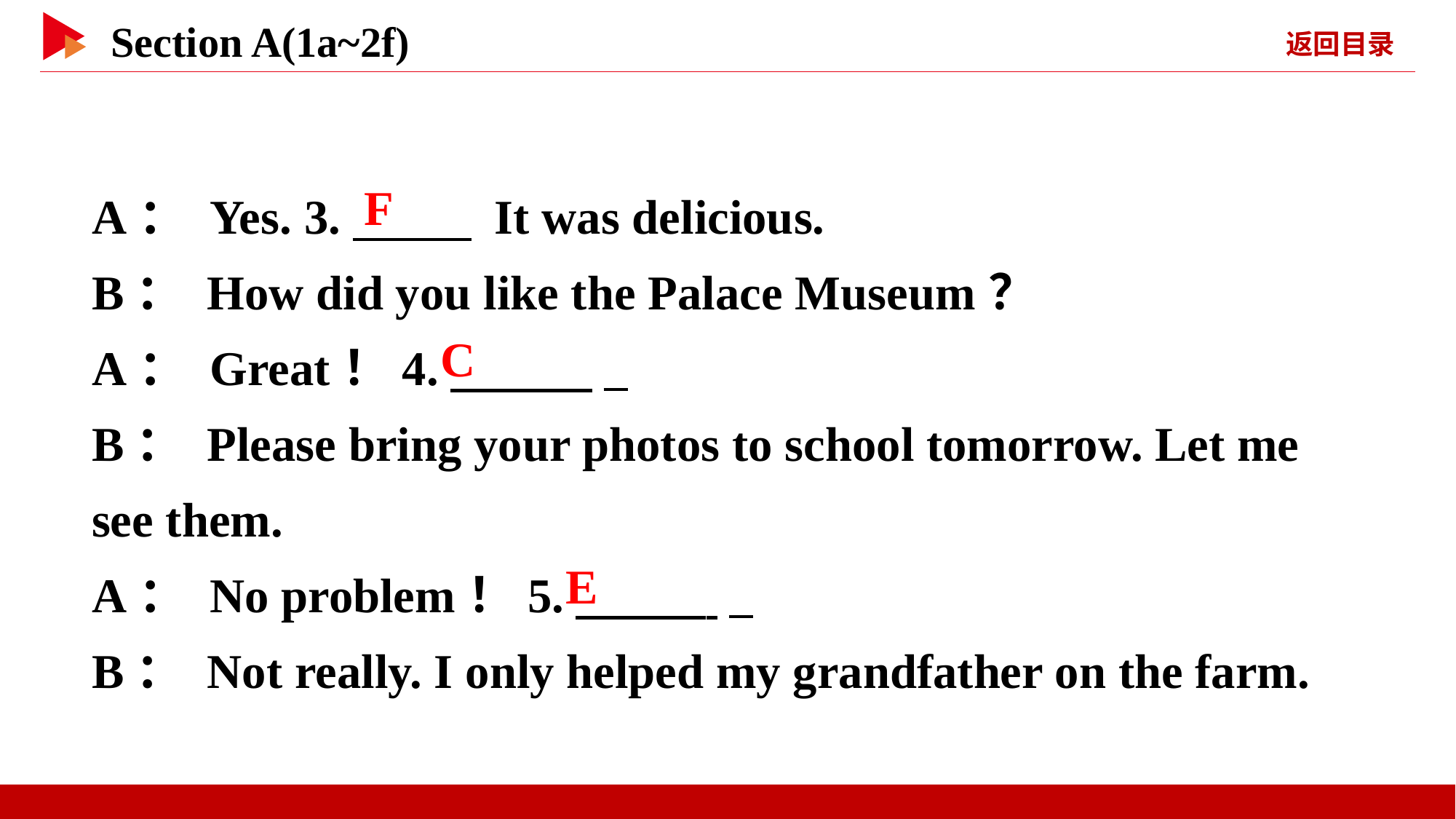

A： Yes. 3.　  　 It was delicious.
B： How did you like the Palace Museum？
A： Great！4.　  　  _
B： Please bring your photos to school tomorrow. Let me see them.
A： No problem！5.　  　  _
B： Not really. I only helped my grandfather on the farm.
F
C
E